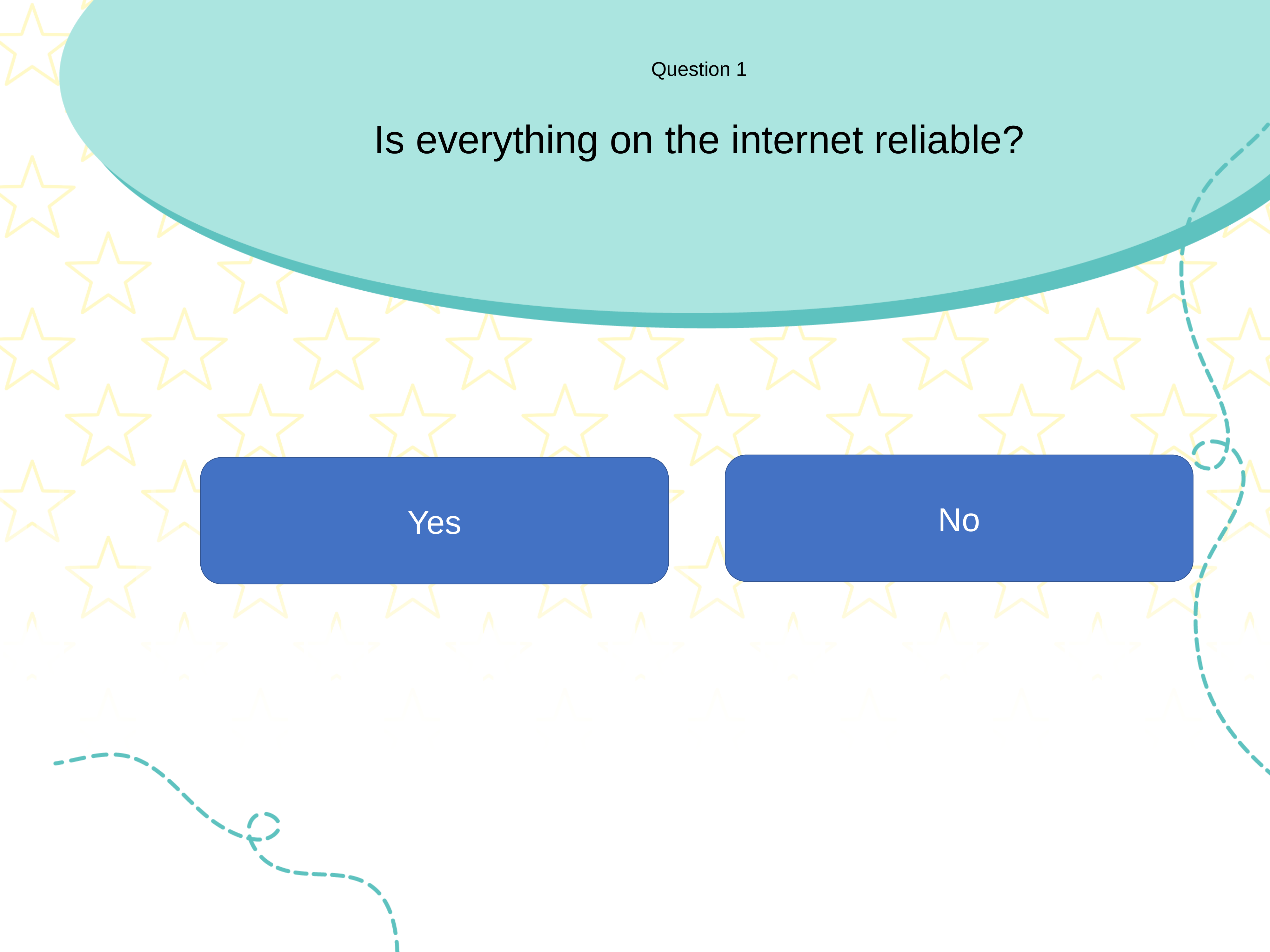

Question 1
Is everything on the internet reliable?
No
Yes